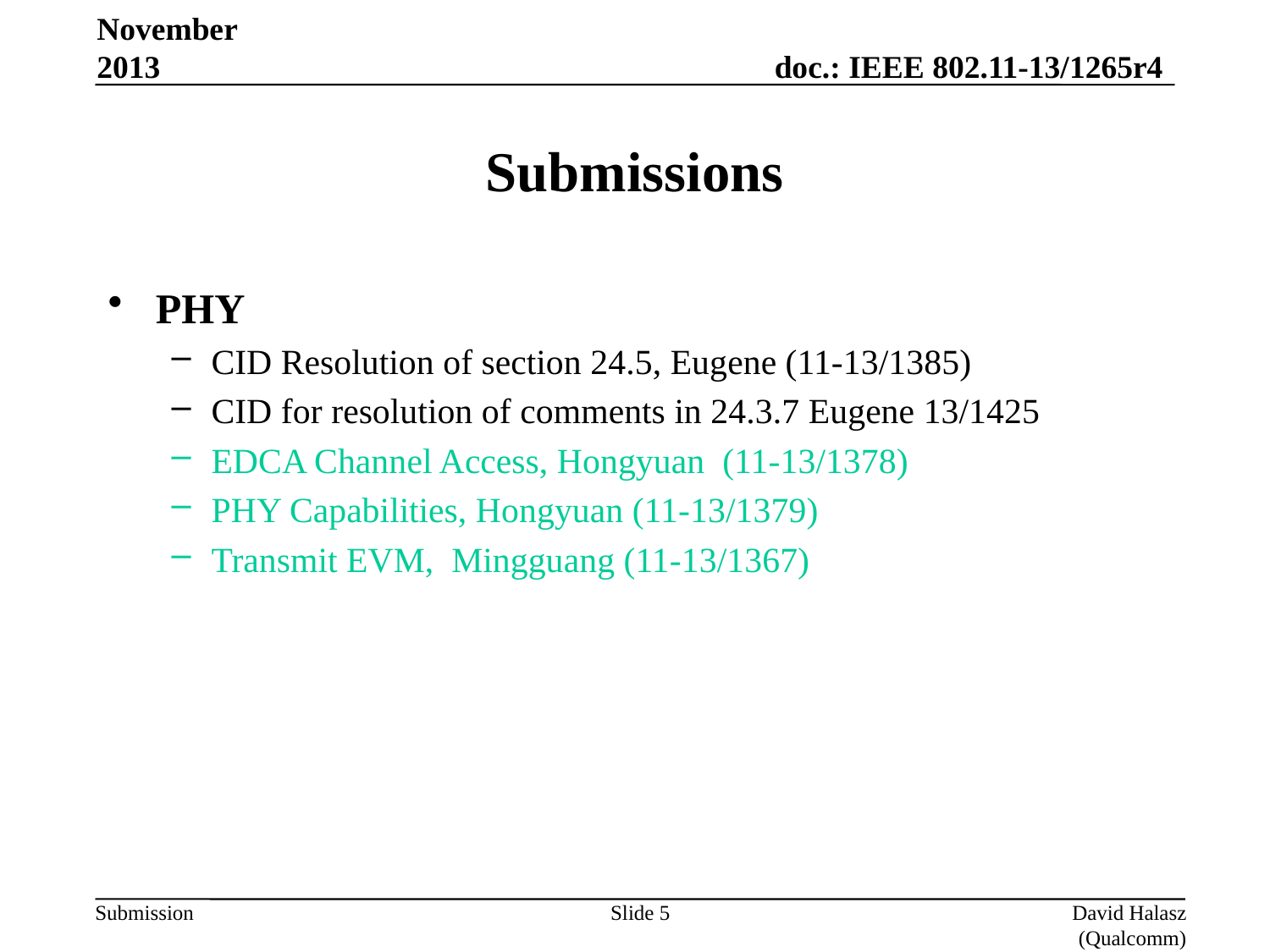

November 2013
# Submissions
PHY
CID Resolution of section 24.5, Eugene (11-13/1385)
CID for resolution of comments in 24.3.7 Eugene 13/1425
EDCA Channel Access, Hongyuan  (11-13/1378)
PHY Capabilities, Hongyuan (11-13/1379)
Transmit EVM,  Mingguang (11-13/1367)
Slide 5
David Halasz (Qualcomm)